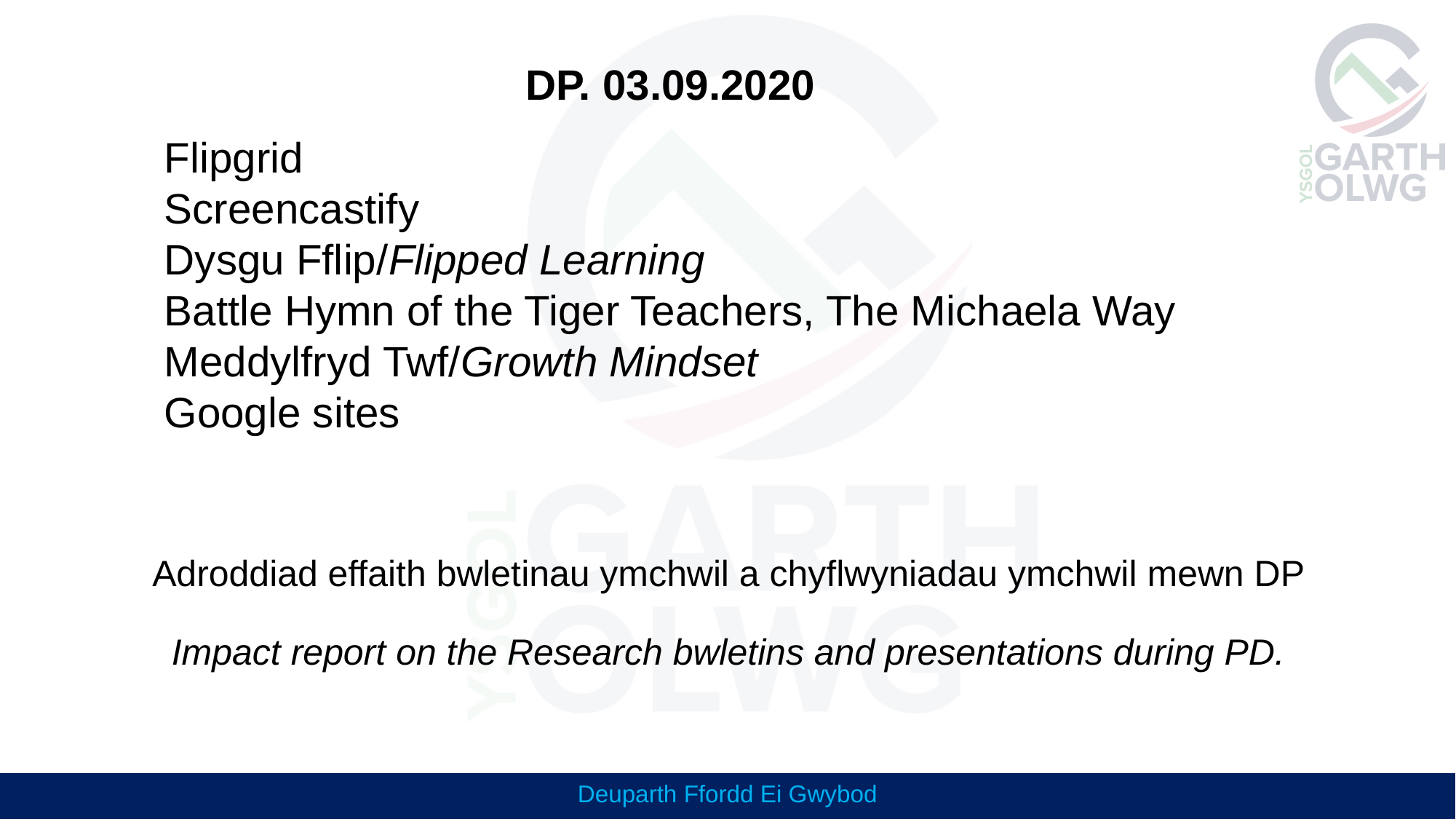

DP. 03.09.2020

Flipgrid
Screencastify
Dysgu Fflip/Flipped Learning
Battle Hymn of the Tiger Teachers, The Michaela Way
Meddylfryd Twf/Growth Mindset
Google sites
# Adroddiad effaith bwletinau ymchwil a chyflwyniadau ymchwil mewn DP Impact report on the Research bwletins and presentations during PD.